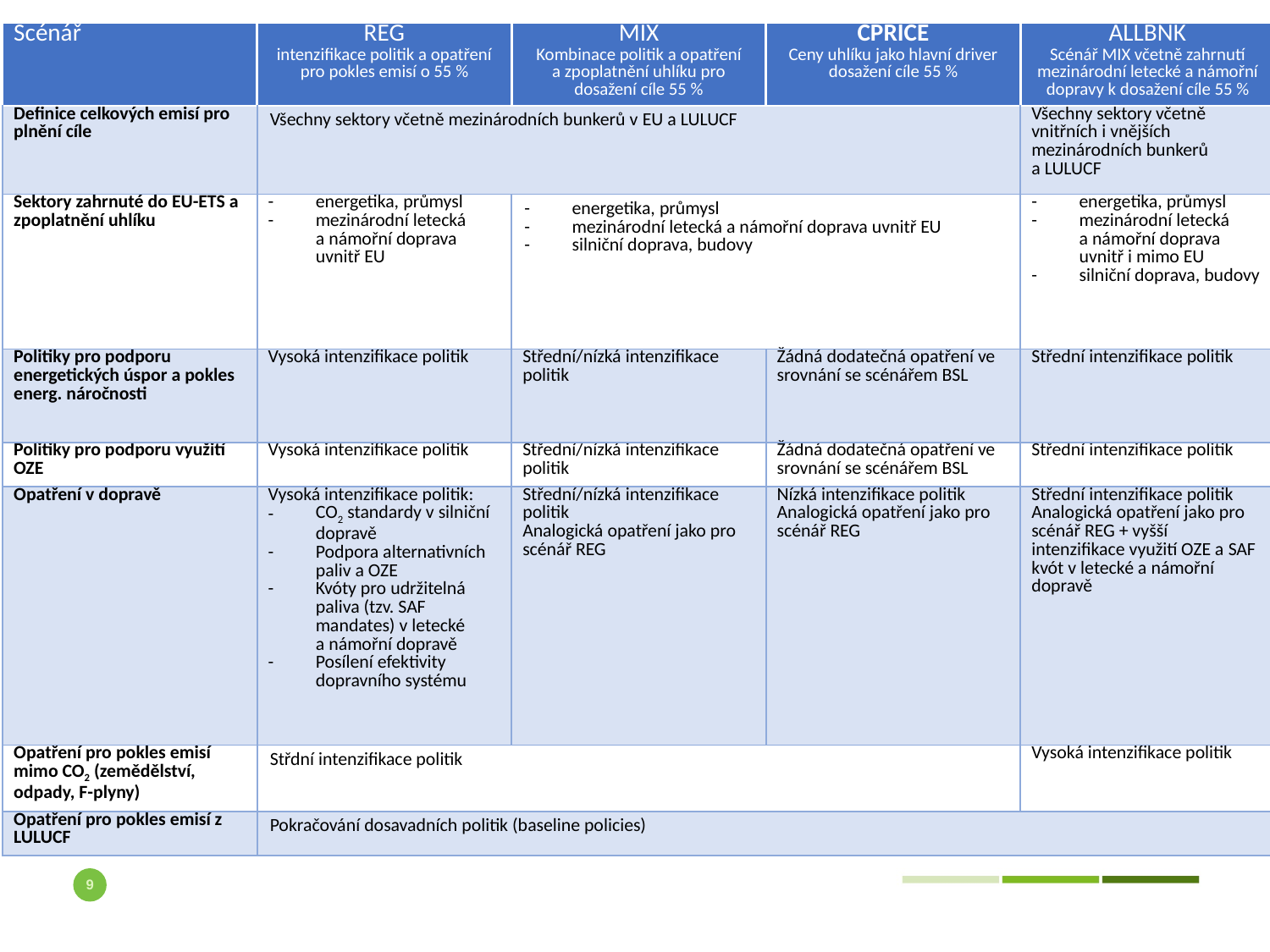

| Scénář | REG intenzifikace politik a opatření pro pokles emisí o 55 % | MIX Kombinace politik a opatření a zpoplatnění uhlíku pro dosažení cíle 55 % | CPRICE Ceny uhlíku jako hlavní driver dosažení cíle 55 % | ALLBNK Scénář MIX včetně zahrnutí mezinárodní letecké a námořní dopravy k dosažení cíle 55 % |
| --- | --- | --- | --- | --- |
| Definice celkových emisí pro plnění cíle | Všechny sektory včetně mezinárodních bunkerů v EU a LULUCF |  |  | Všechny sektory včetně vnitřních i vnějších mezinárodních bunkerů a LULUCF |
| Sektory zahrnuté do EU-ETS a zpoplatnění uhlíku | energetika, průmysl mezinárodní letecká a námořní doprava uvnitř EU | energetika, průmysl mezinárodní letecká a námořní doprava uvnitř EU silniční doprava, budovy |  | energetika, průmysl mezinárodní letecká a námořní doprava uvnitř i mimo EU silniční doprava, budovy |
| Politiky pro podporu energetických úspor a pokles energ. náročnosti | Vysoká intenzifikace politik | Střední/nízká intenzifikace politik | Žádná dodatečná opatření ve srovnání se scénářem BSL | Střední intenzifikace politik |
| Politiky pro podporu využití OZE | Vysoká intenzifikace politik | Střední/nízká intenzifikace politik | Žádná dodatečná opatření ve srovnání se scénářem BSL | Střední intenzifikace politik |
| Opatření v dopravě | Vysoká intenzifikace politik: CO2 standardy v silniční dopravě Podpora alternativních paliv a OZE Kvóty pro udržitelná paliva (tzv. SAF mandates) v letecké a námořní dopravě Posílení efektivity dopravního systému | Střední/nízká intenzifikace politik Analogická opatření jako pro scénář REG | Nízká intenzifikace politik Analogická opatření jako pro scénář REG | Střední intenzifikace politik Analogická opatření jako pro scénář REG + vyšší intenzifikace využití OZE a SAF kvót v letecké a námořní dopravě |
| Opatření pro pokles emisí mimo CO2 (zemědělství, odpady, F-plyny) | Střdní intenzifikace politik |  |  | Vysoká intenzifikace politik |
| Opatření pro pokles emisí z LULUCF | Pokračování dosavadních politik (baseline policies) |  |  |  |
#